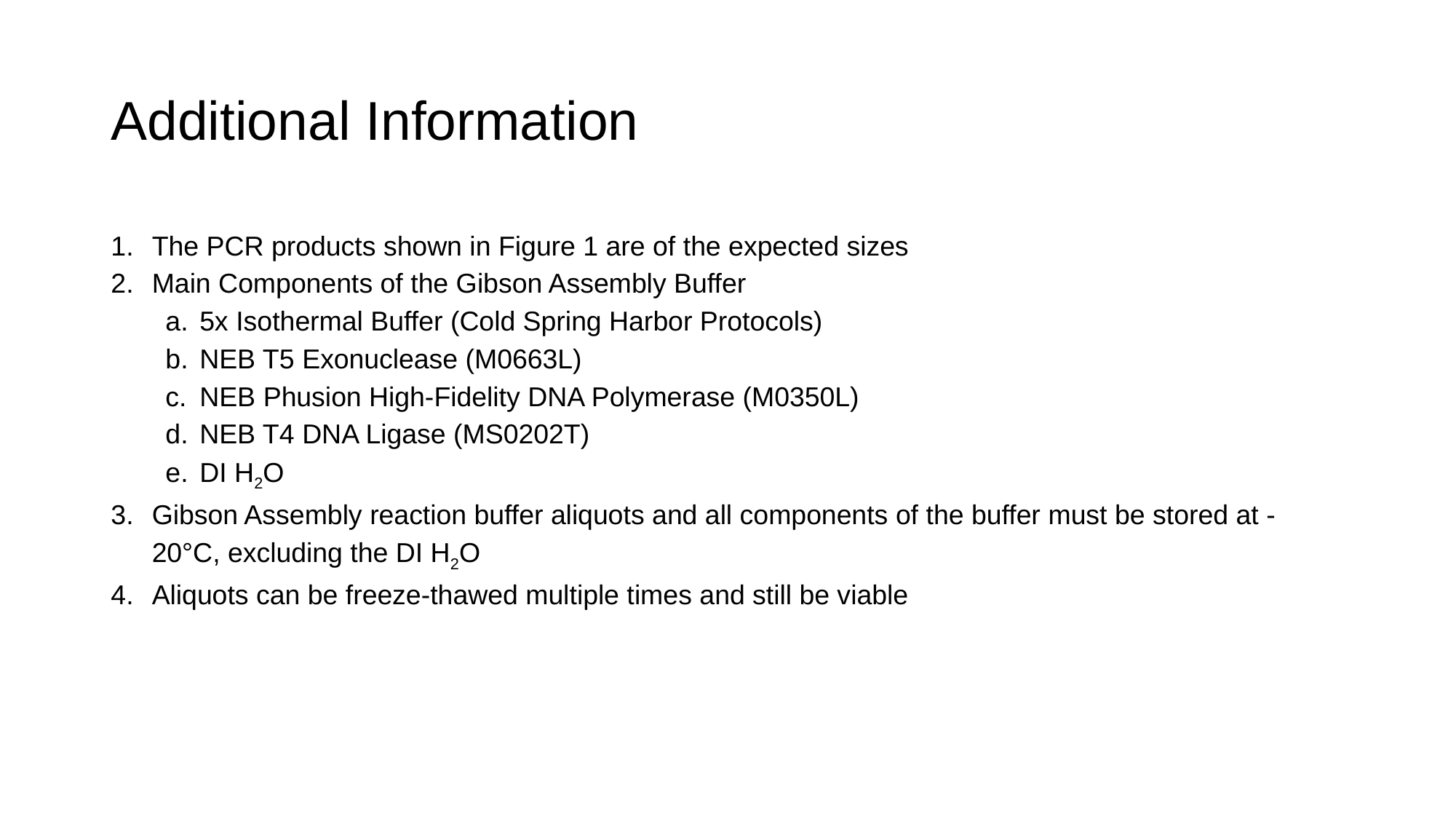

# Additional Information
The PCR products shown in Figure 1 are of the expected sizes
Main Components of the Gibson Assembly Buffer
5x Isothermal Buffer (Cold Spring Harbor Protocols)
NEB T5 Exonuclease (M0663L)
NEB Phusion High-Fidelity DNA Polymerase (M0350L)
NEB T4 DNA Ligase (MS0202T)
DI H2O
Gibson Assembly reaction buffer aliquots and all components of the buffer must be stored at -20°C, excluding the DI H2O
Aliquots can be freeze-thawed multiple times and still be viable